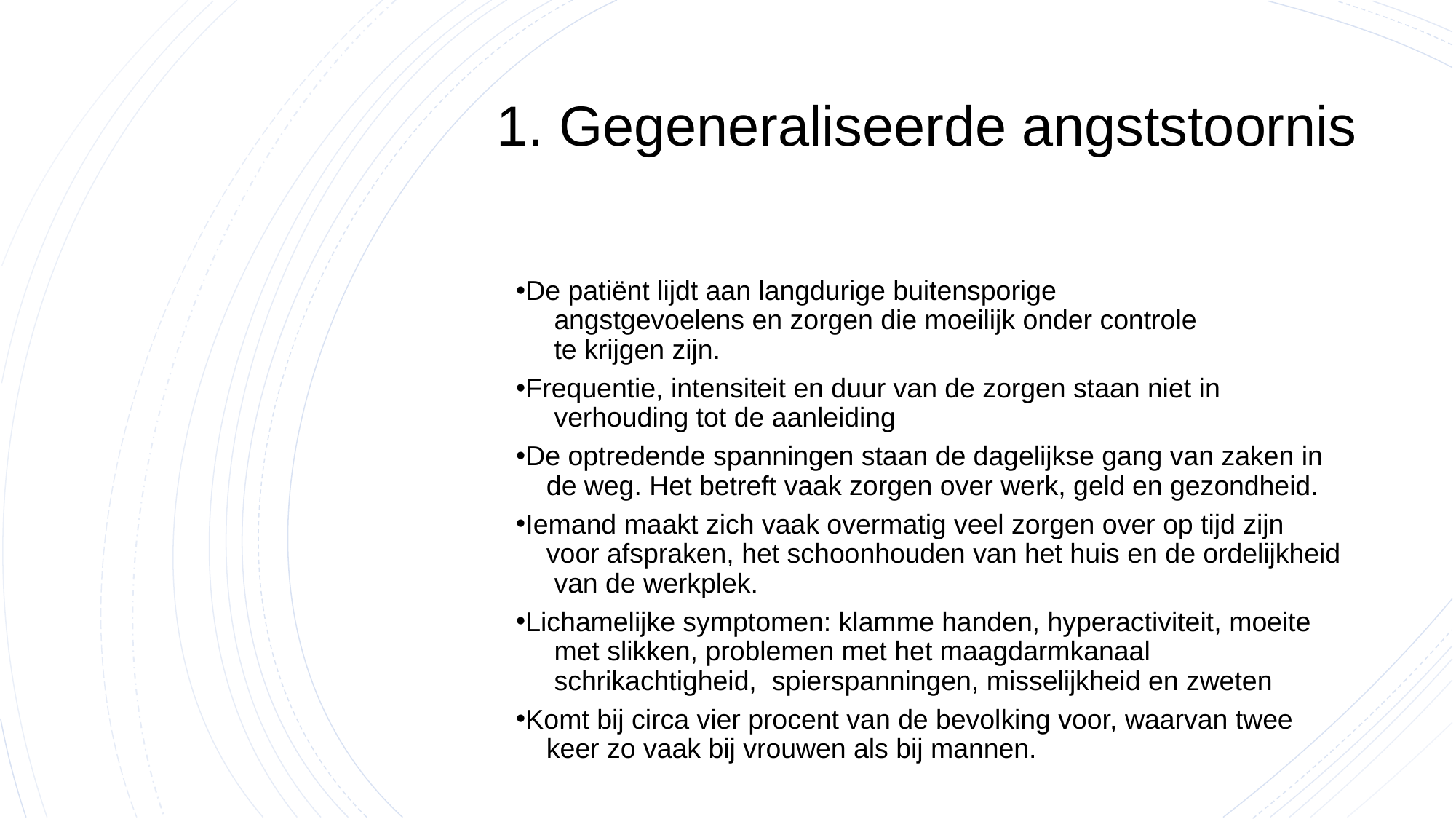

1. Gegeneraliseerde angststoornis
De patiënt lijdt aan langdurige buitensporige
     angstgevoelens en zorgen die moeilijk onder controle
     te krijgen zijn.
Frequentie, intensiteit en duur van de zorgen staan niet in
     verhouding tot de aanleiding
De optredende spanningen staan de dagelijkse gang van zaken in
    de weg. Het betreft vaak zorgen over werk, geld en gezondheid.
Iemand maakt zich vaak overmatig veel zorgen over op tijd zijn
    voor afspraken, het schoonhouden van het huis en de ordelijkheid
     van de werkplek.
Lichamelijke symptomen: klamme handen, hyperactiviteit, moeite
     met slikken, problemen met het maagdarmkanaal
     schrikachtigheid,  spierspanningen, misselijkheid en zweten
Komt bij circa vier procent van de bevolking voor, waarvan twee
    keer zo vaak bij vrouwen als bij mannen.